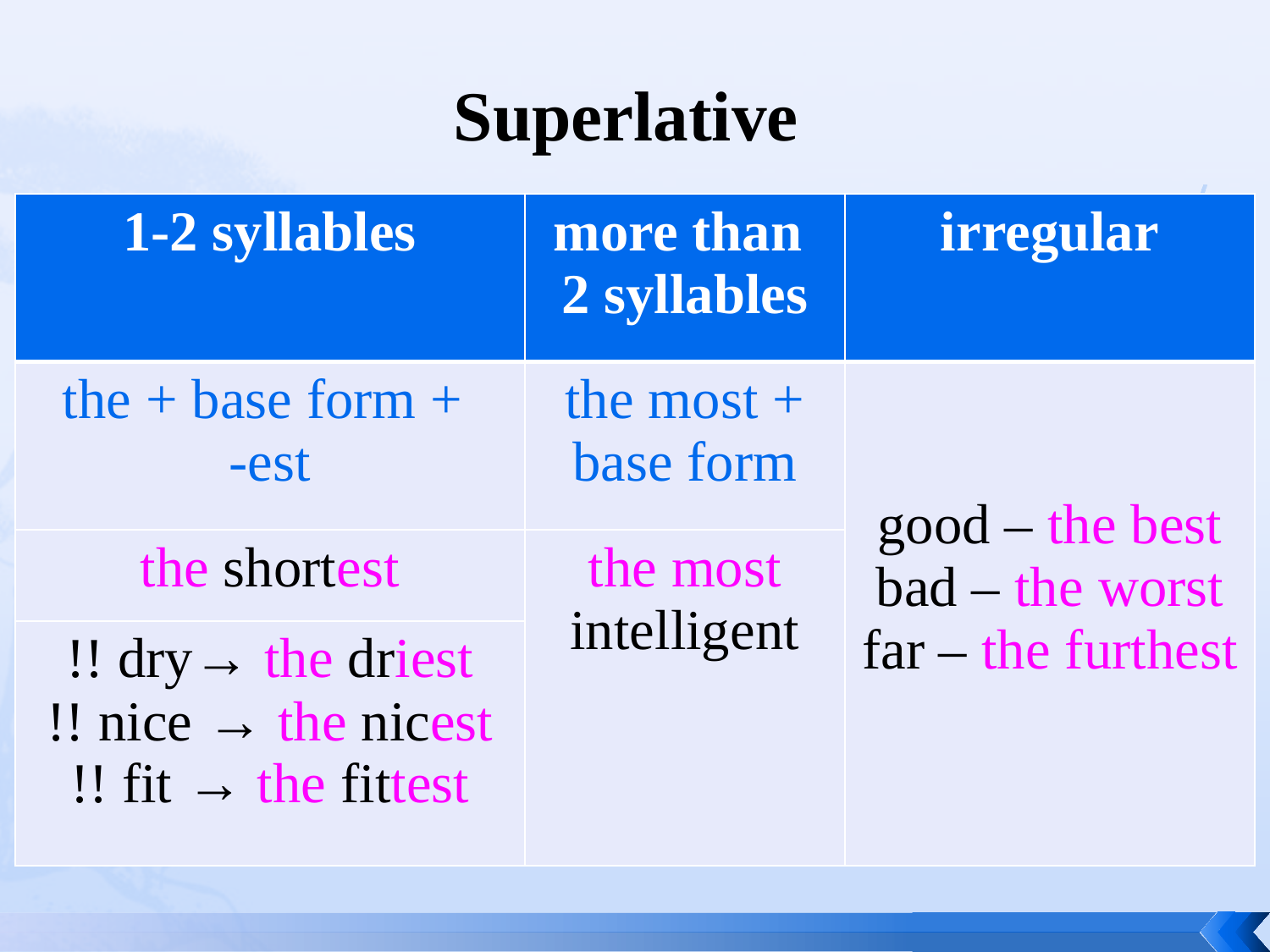

# Superlative
| 1-2 syllables | more than 2 syllables | irregular |
| --- | --- | --- |
| the + base form + -est | the most + base form | good – the best bad – the worst far – the furthest |
| the shortest | the most intelligent |  |
| !! dry→ the driest !! nice → the nicest !! fit → the fittest |  |  |